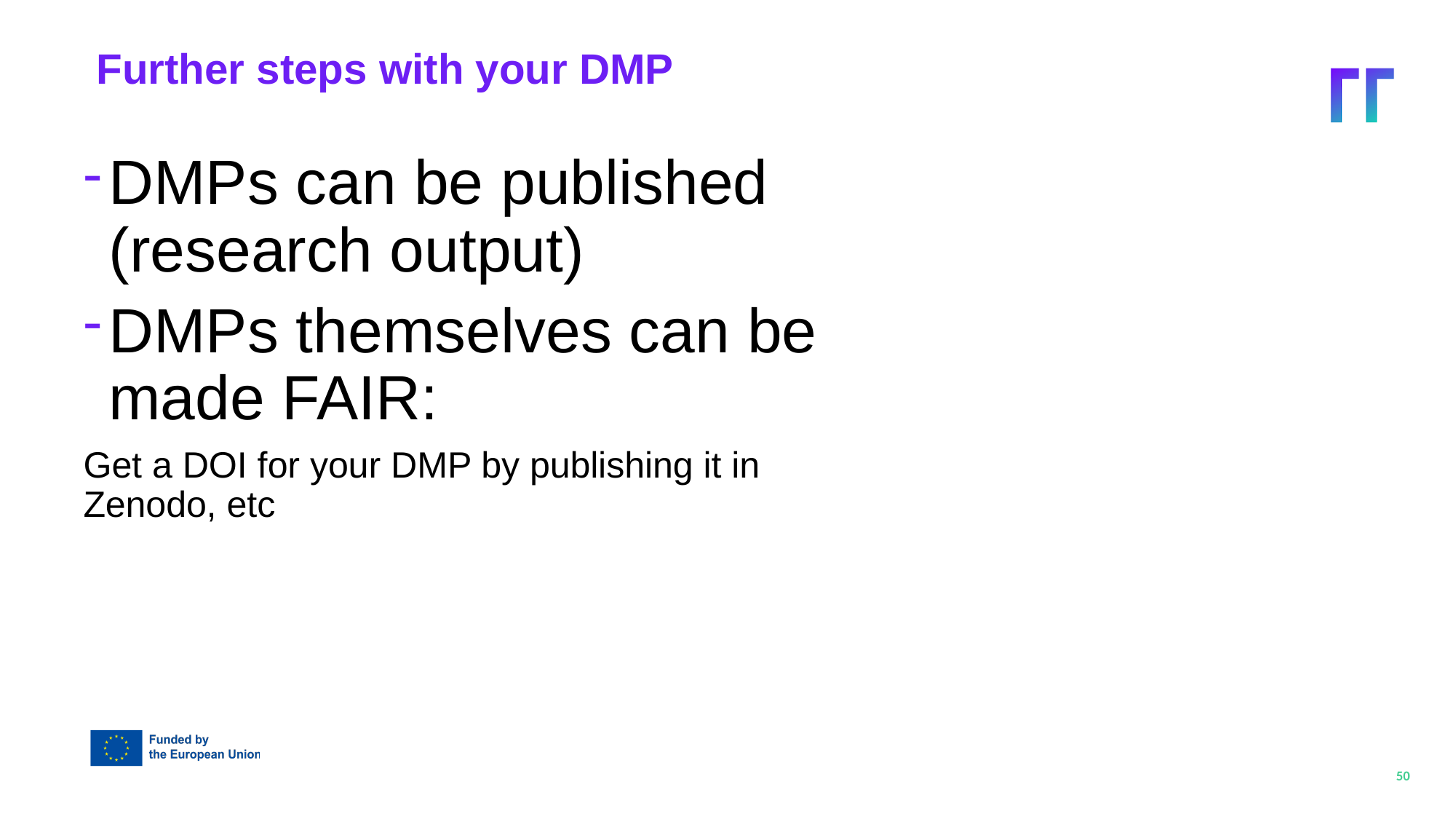

Further steps with your DMP
DMPs can be published (research output)
DMPs themselves can be made FAIR:
Get a DOI for your DMP by publishing it in Zenodo, etc